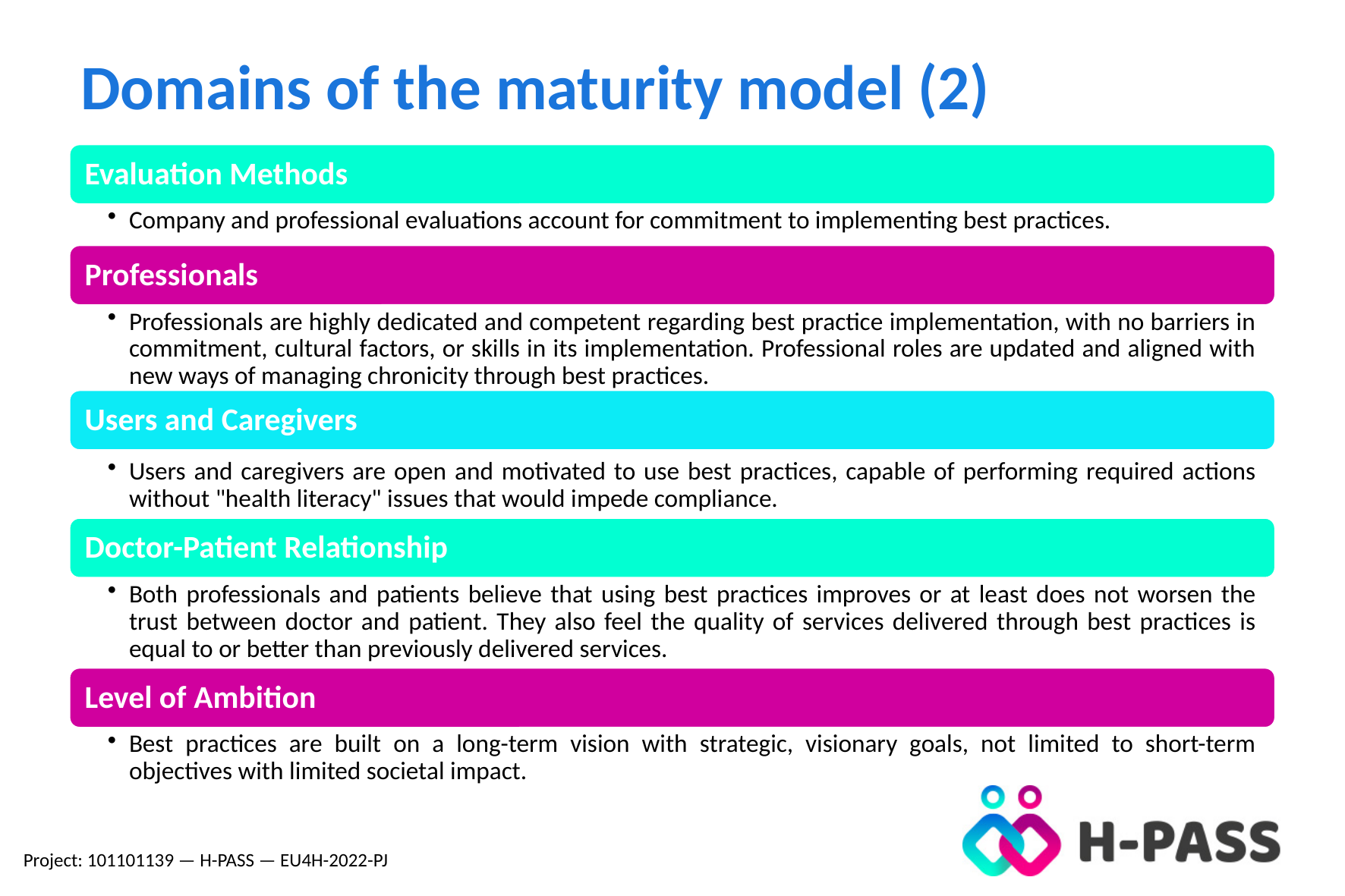

Domains of the maturity model (2)
Evaluation Methods
Company and professional evaluations account for commitment to implementing best practices.
Professionals
Professionals are highly dedicated and competent regarding best practice implementation, with no barriers in commitment, cultural factors, or skills in its implementation. Professional roles are updated and aligned with new ways of managing chronicity through best practices.
Users and Caregivers
Users and caregivers are open and motivated to use best practices, capable of performing required actions without "health literacy" issues that would impede compliance.
Doctor-Patient Relationship
Both professionals and patients believe that using best practices improves or at least does not worsen the trust between doctor and patient. They also feel the quality of services delivered through best practices is equal to or better than previously delivered services.
Level of Ambition
Best practices are built on a long-term vision with strategic, visionary goals, not limited to short-term objectives with limited societal impact.
Project: 101101139 — H-PASS — EU4H-2022-PJ